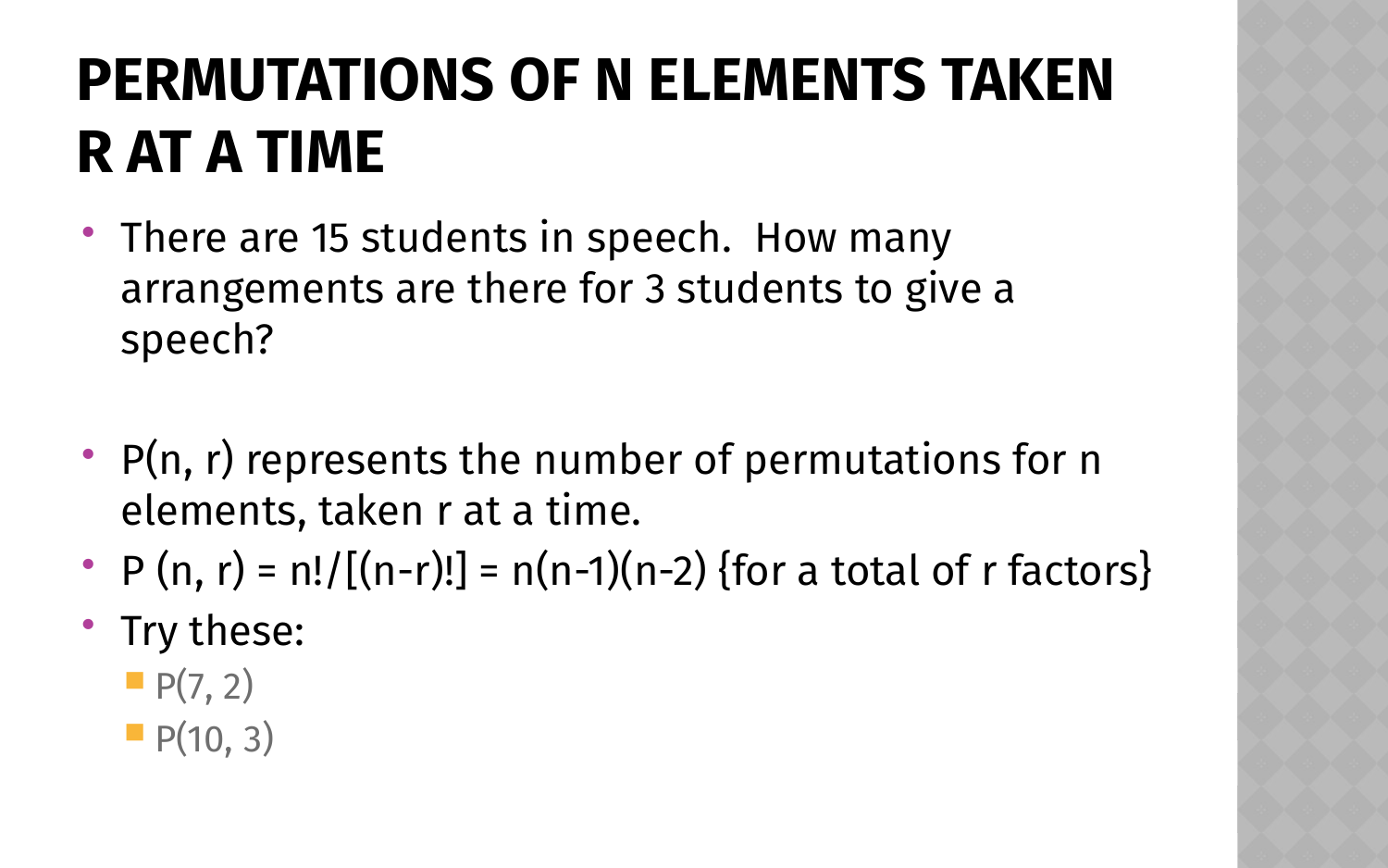

# Permutations of n elements taken r at a time
There are 15 students in speech.  How many arrangements are there for 3 students to give a speech?

P(n, r) represents the number of permutations for n elements, taken r at a time.
P (n, r) = n!/[(n-r)!] = n(n-1)(n-2) {for a total of r factors}
Try these:
P(7, 2)
P(10, 3)